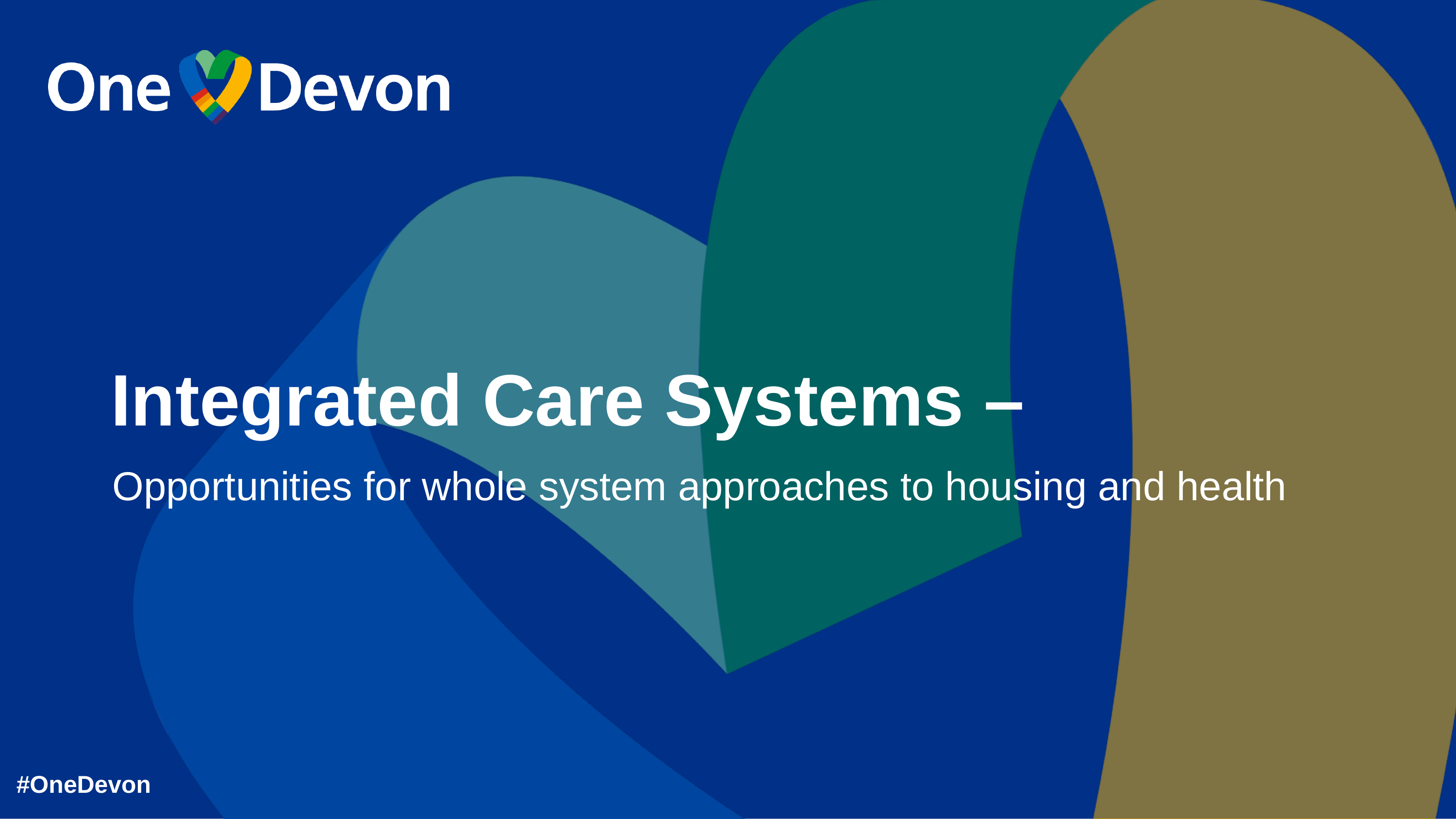

Integrated Care Systems –
Opportunities for whole system approaches to housing and health